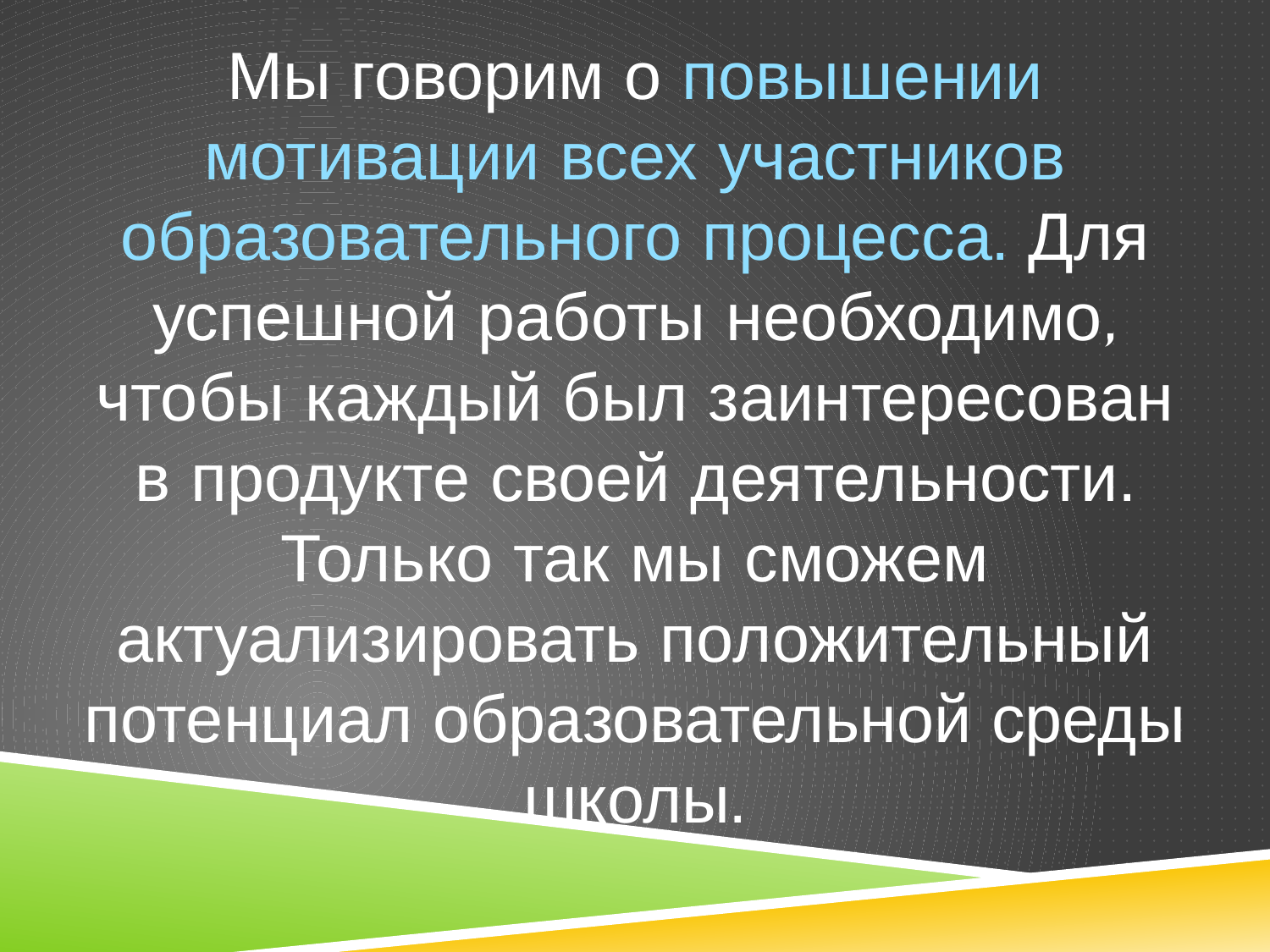

Мы говорим о повышении мотивации всех участников образовательного процесса. Для успешной работы необходимо, чтобы каждый был заинтересован в продукте своей деятельности. Только так мы сможем актуализировать положительный потенциал образовательной среды школы.